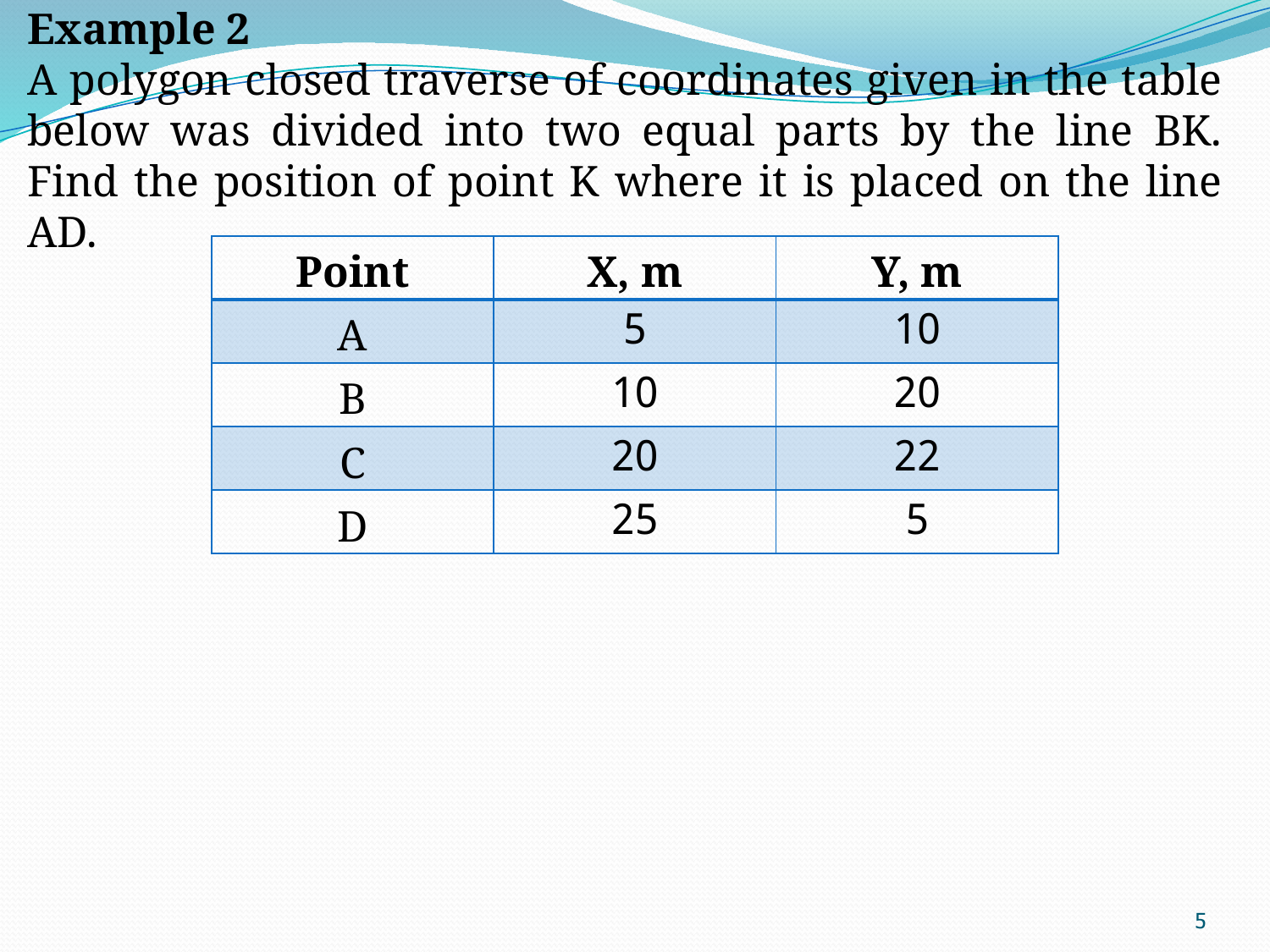

Example 2
A polygon closed traverse of coordinates given in the table below was divided into two equal parts by the line BK. Find the position of point K where it is placed on the line AD.

| Point | X, m | Y, m |
| --- | --- | --- |
| A | 5 | 10 |
| B | 10 | 20 |
| C | 20 | 22 |
| D | 25 | 5 |
5